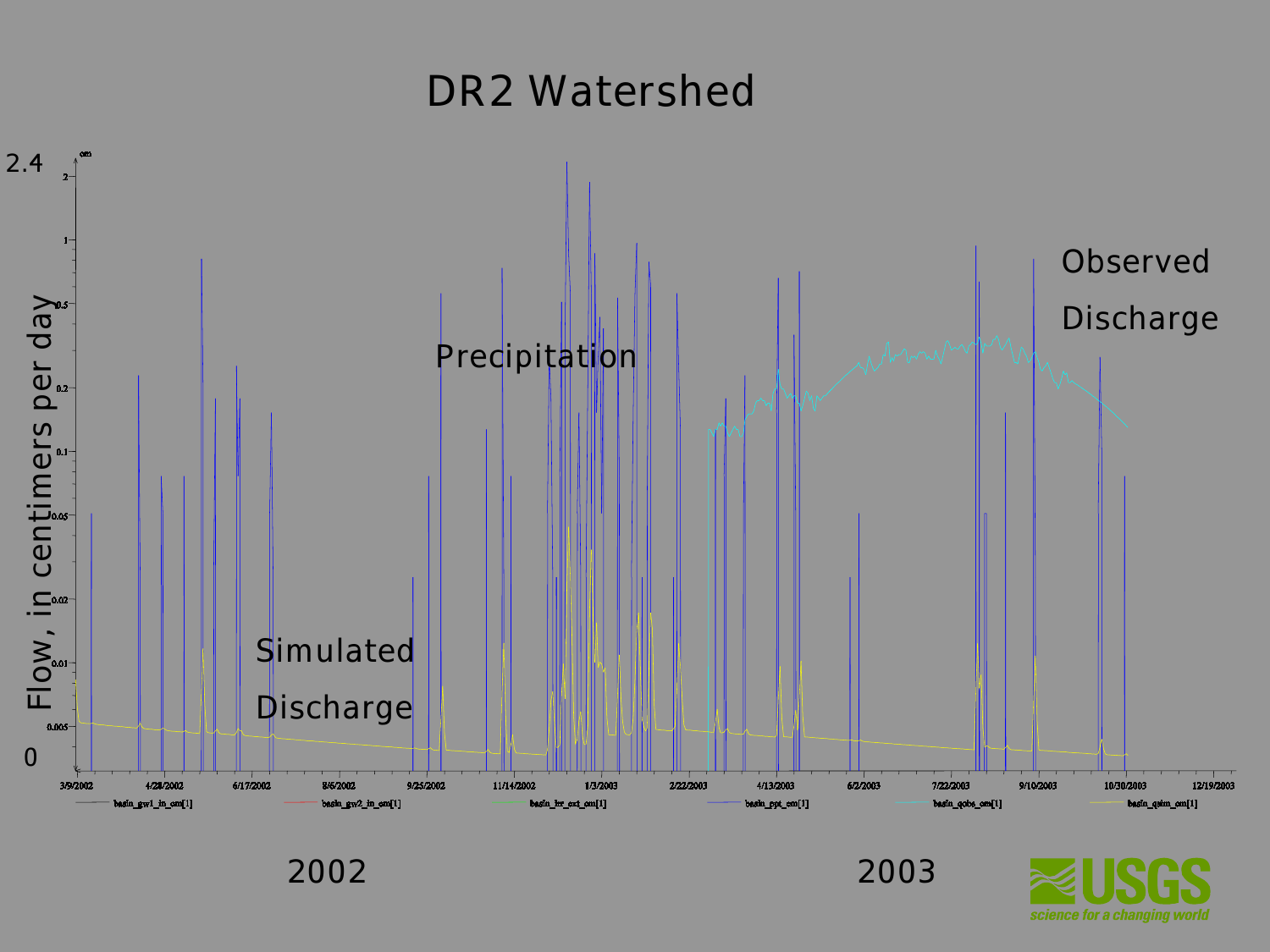

DR2 Watershed
2.4

Observed Discharge
Precipitation

Flow, in centimers per day

Simulated Discharge

0

2002
2003